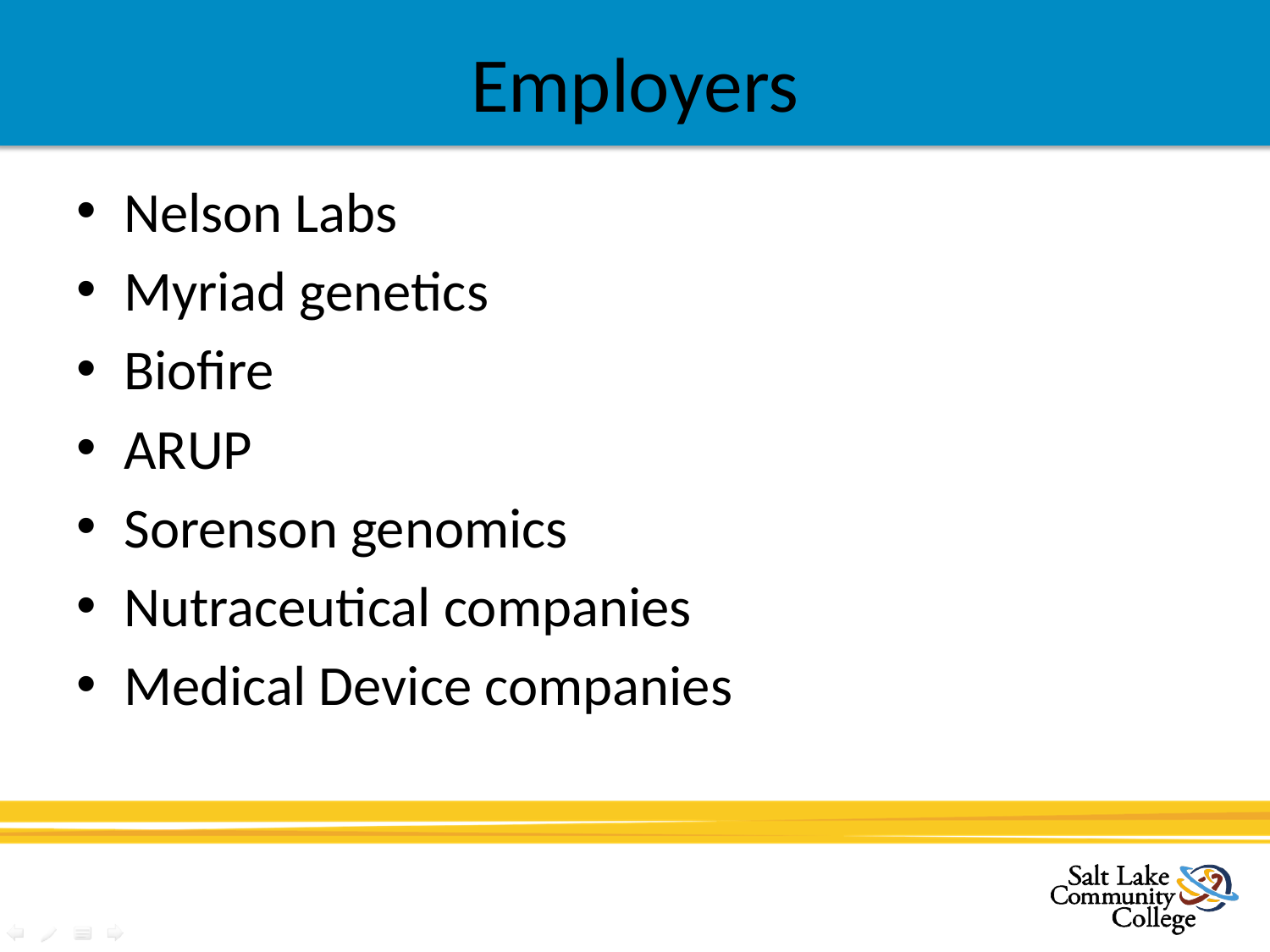

# Employers
Nelson Labs
Myriad genetics
Biofire
ARUP
Sorenson genomics
Nutraceutical companies
Medical Device companies